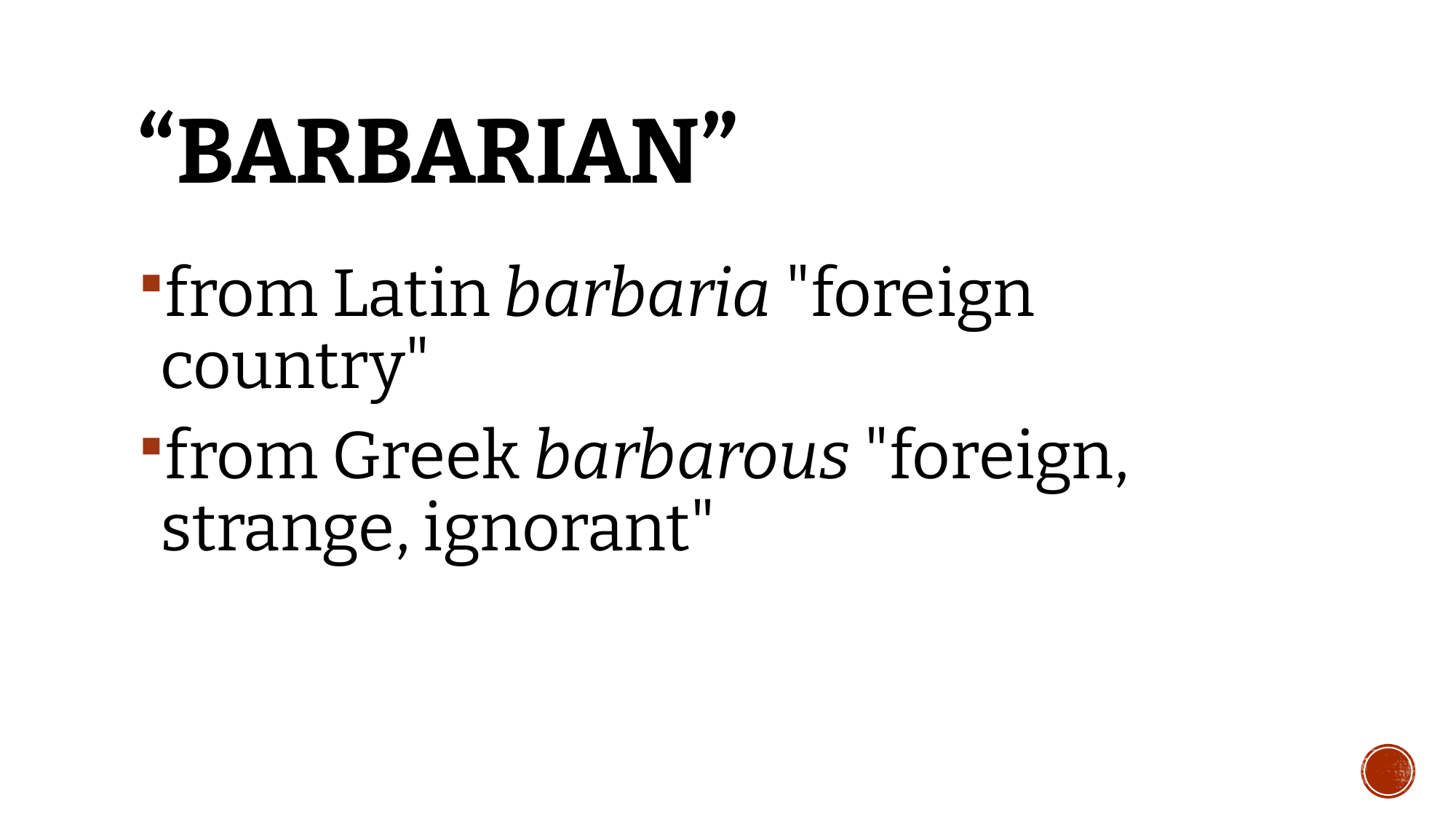

# “Barbarian”
from Latin barbaria "foreign country"
from Greek barbarous "foreign, strange, ignorant"